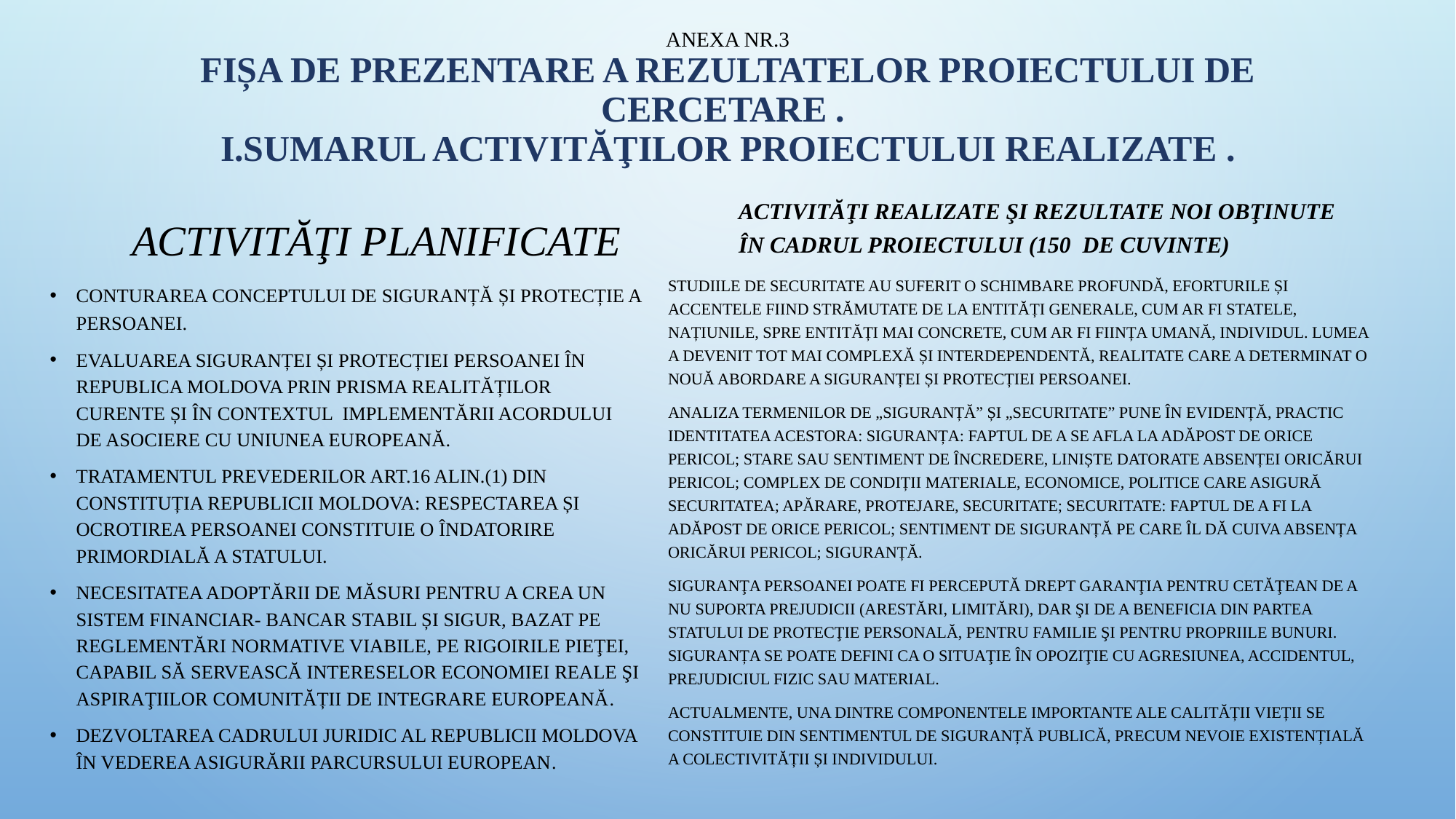

# Anexa nr.3 Fișa de prezentare a rezultatelor proiectului de cercetare . I.Sumarul activităţilor proiectului realizate .
Activităţi realizate şi rezultate noi obţinute în cadrul proiectului (150  de cuvinte)
Activităţi planificate
Studiile de securitate au suferit o schimbare profundă, eforturile și accentele fiind strămutate de la entități generale, cum ar fi statele, națiunile, spre entități mai concrete, cum ar fi ființa umană, individul. Lumea a devenit tot mai complexă și interdependentă, realitate care a determinat o nouă abordare a siguranței și protecției persoanei.
Analiza termenilor de „siguranță” și „securitate” pune în evidență, practic identitatea acestora: siguranța: faptul de a se afla la adăpost de orice pericol; stare sau sentiment de încredere, liniște datorate absenței oricărui pericol; complex de condiții materiale, economice, politice care asigură securitatea; apărare, protejare, securitate; securitate: faptul de a fi la adăpost de orice pericol; sentiment de siguranță pe care îl dă cuiva absența oricărui pericol; siguranță.
Siguranţa persoanei poate fi percepută drept garanţia pentru cetăţean de a nu suporta prejudicii (arestări, limitări), dar şi de a beneficia din partea statului de protecţie personală, pentru familie şi pentru propriile bunuri. Siguranța se poate defini ca o situaţie în opoziţie cu agresiunea, accidentul, prejudiciul fizic sau material.
Actualmente, una dintre componentele importante ale calității vieții se constituie din sentimentul de siguranță publică, precum nevoie existențială a colectivității și individului.
Conturarea conceptului de siguranță și protecție a persoanei.
Evaluarea siguranței și protecției persoanei în Republica Moldova prin prisma realităților curente și în contextul  implementării Acordului de Asociere cu Uniunea Europeană.
Tratamentul prevederilor art.16 alin.(1) din Constituția Republicii Moldova: Respectarea și ocrotirea persoanei constituie o îndatorire primordială a statului.
Necesitatea adoptării de măsuri pentru a crea un sistem financiar- bancar stabil și sigur, bazat pe reglementări normative viabile, pe rigoirile pieţei, capabil să servească intereselor economiei reale şi aspiraţiilor comunității de integrare europeană.
Dezvoltarea cadrului juridic al Republicii Moldova în vederea asigurării parcursului european.